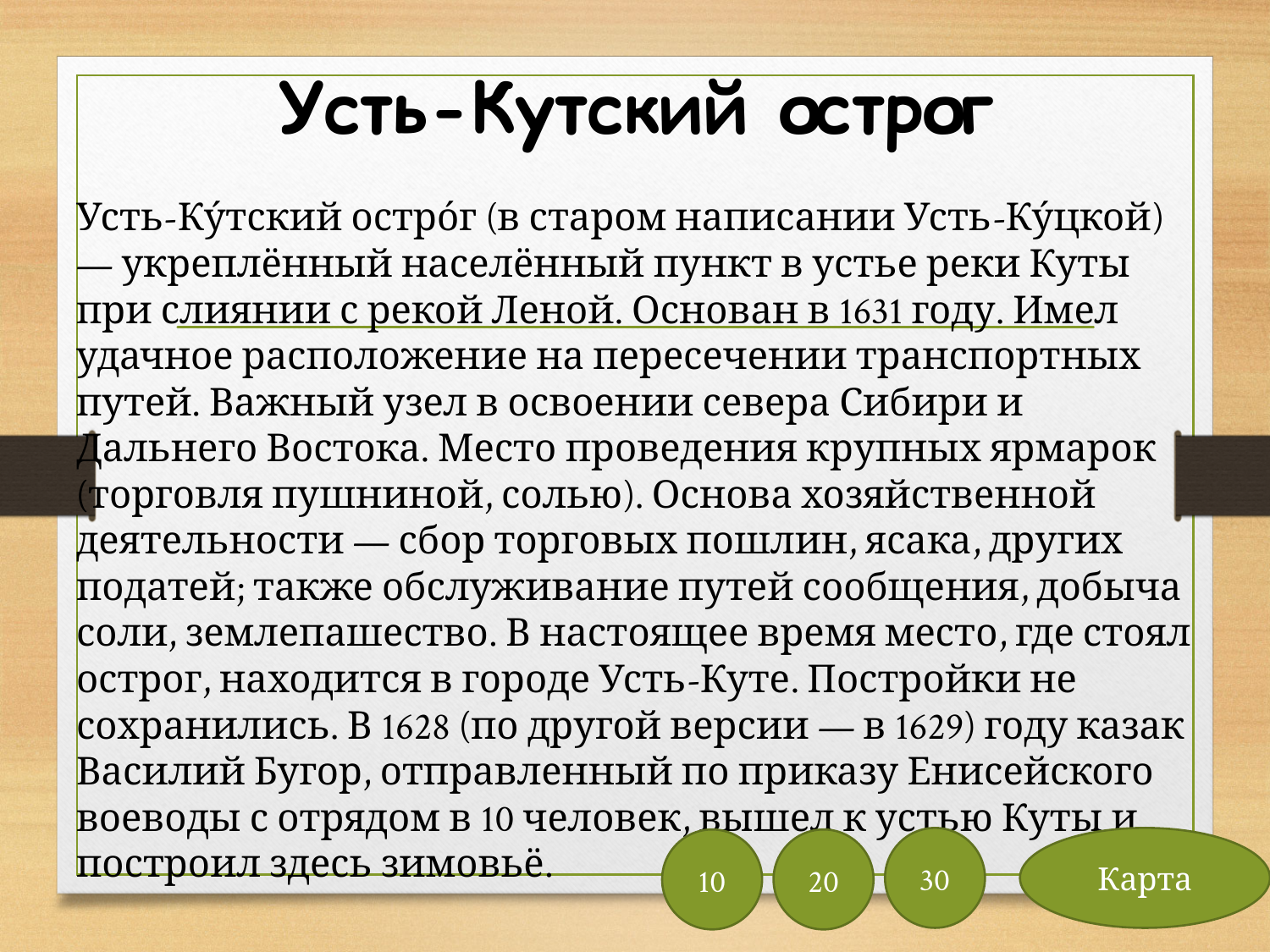

# Усть-Кутский острог
Усть-Ку́тский остро́г (в старом написании Усть-Ку́цкой) — укреплённый населённый пункт в устье реки Куты при слиянии с рекой Леной. Основан в 1631 году. Имел удачное расположение на пересечении транспортных путей. Важный узел в освоении севера Сибири и Дальнего Востока. Место проведения крупных ярмарок (торговля пушниной, солью). Основа хозяйственной деятельности — сбор торговых пошлин, ясака, других податей; также обслуживание путей сообщения, добыча соли, землепашество. В настоящее время место, где стоял острог, находится в городе Усть-Куте. Постройки не сохранились. В 1628 (по другой версии — в 1629) году казак Василий Бугор, отправленный по приказу Енисейского воеводы с отрядом в 10 человек, вышел к устью Куты и построил здесь зимовьё.

30
Карта
10
20